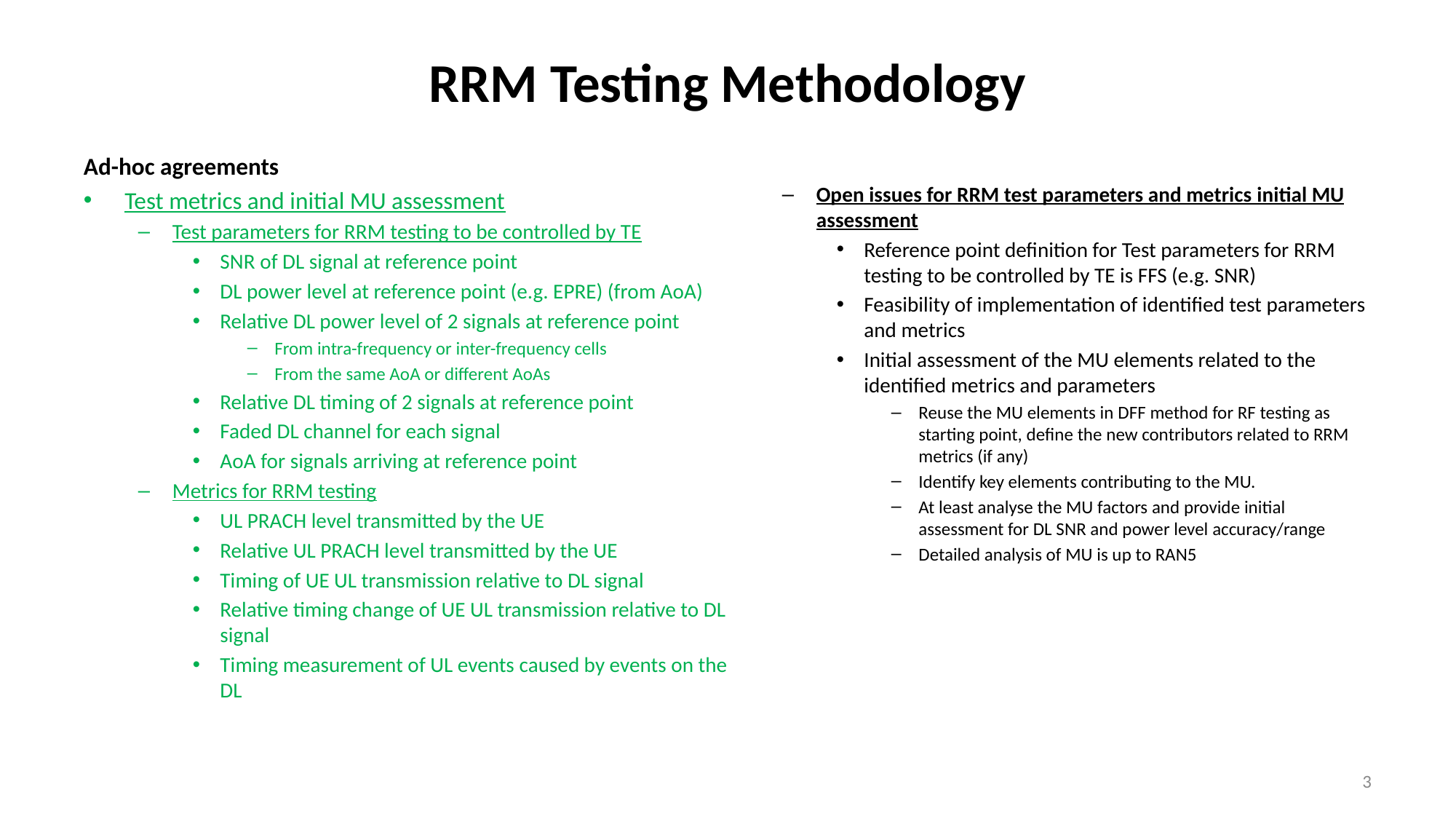

# RRM Testing Methodology
Ad-hoc agreements
Test metrics and initial MU assessment
Test parameters for RRM testing to be controlled by TE
SNR of DL signal at reference point
DL power level at reference point (e.g. EPRE) (from AoA)
Relative DL power level of 2 signals at reference point
From intra-frequency or inter-frequency cells
From the same AoA or different AoAs
Relative DL timing of 2 signals at reference point
Faded DL channel for each signal
AoA for signals arriving at reference point
Metrics for RRM testing
UL PRACH level transmitted by the UE
Relative UL PRACH level transmitted by the UE
Timing of UE UL transmission relative to DL signal
Relative timing change of UE UL transmission relative to DL signal
Timing measurement of UL events caused by events on the DL

Open issues for RRM test parameters and metrics initial MU assessment
Reference point definition for Test parameters for RRM testing to be controlled by TE is FFS (e.g. SNR)
Feasibility of implementation of identified test parameters and metrics
Initial assessment of the MU elements related to the identified metrics and parameters
Reuse the MU elements in DFF method for RF testing as starting point, define the new contributors related to RRM metrics (if any)
Identify key elements contributing to the MU.
At least analyse the MU factors and provide initial assessment for DL SNR and power level accuracy/range
Detailed analysis of MU is up to RAN5

3